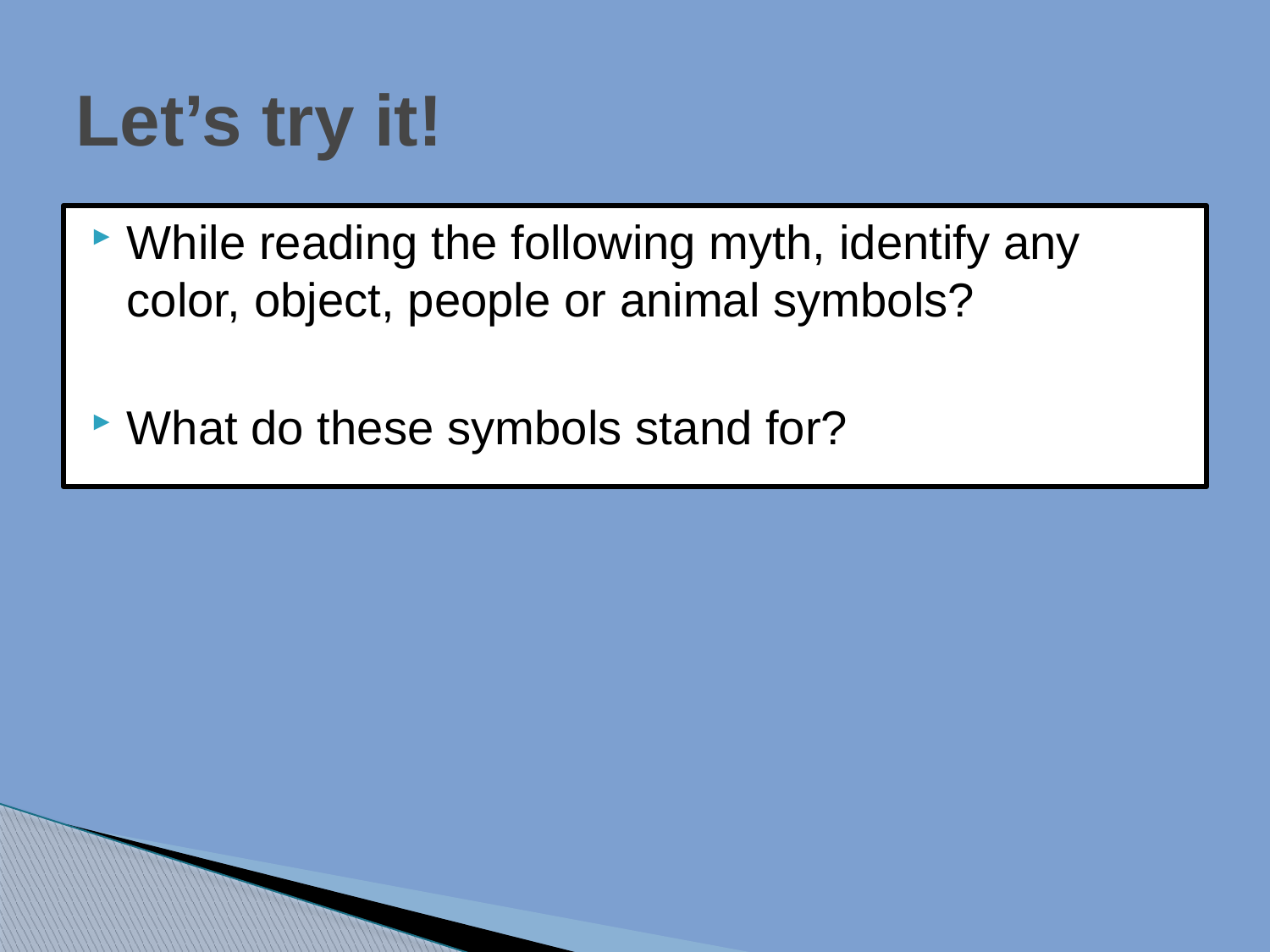

# Let’s try it!
While reading the following myth, identify any color, object, people or animal symbols?

What do these symbols stand for?